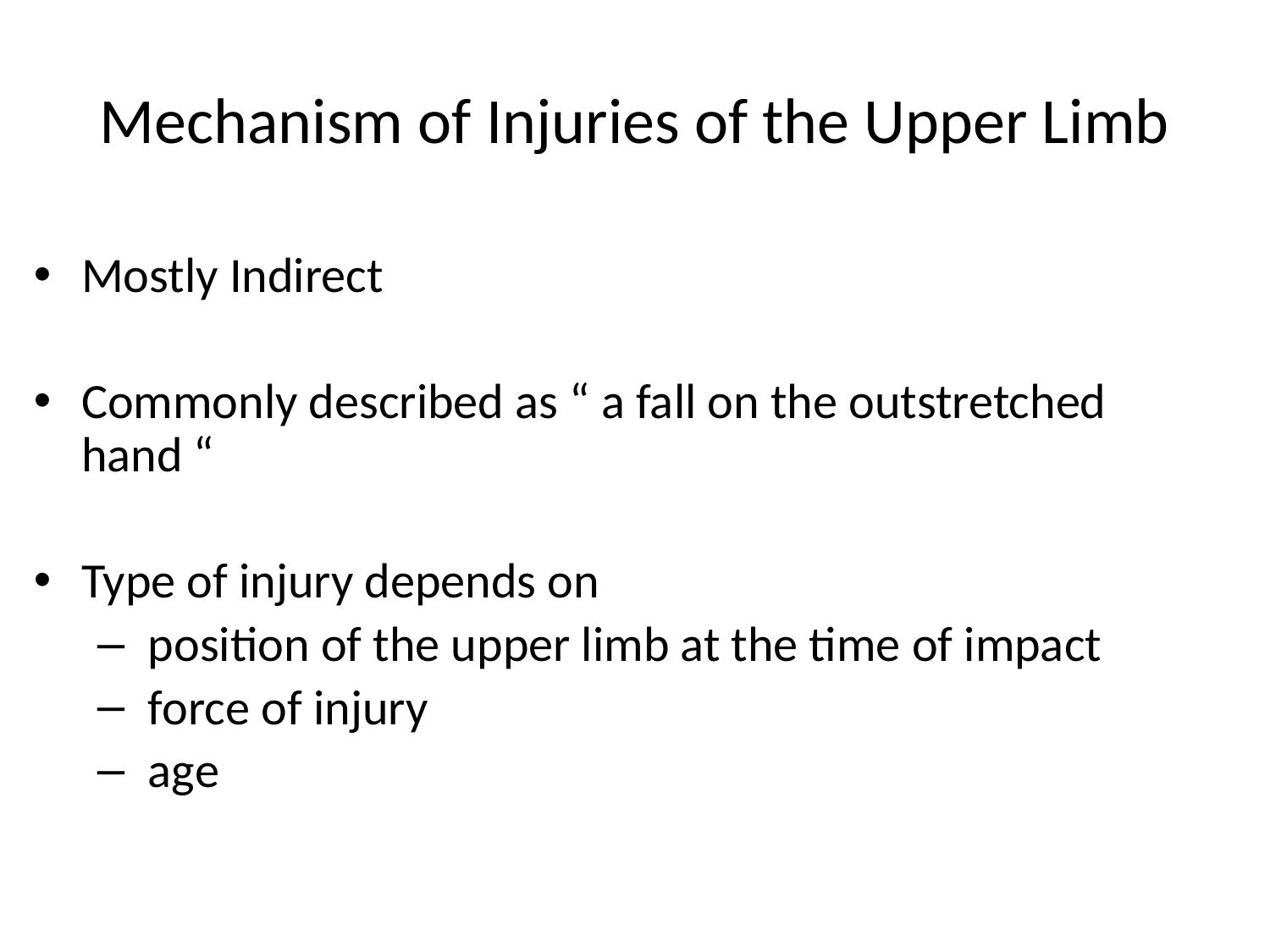

# Mechanism of Injuries of the Upper Limb
Mostly Indirect

Commonly described as “ a fall on the outstretched hand “

Type of injury depends on
 position of the upper limb at the time of impact
 force of injury
 age